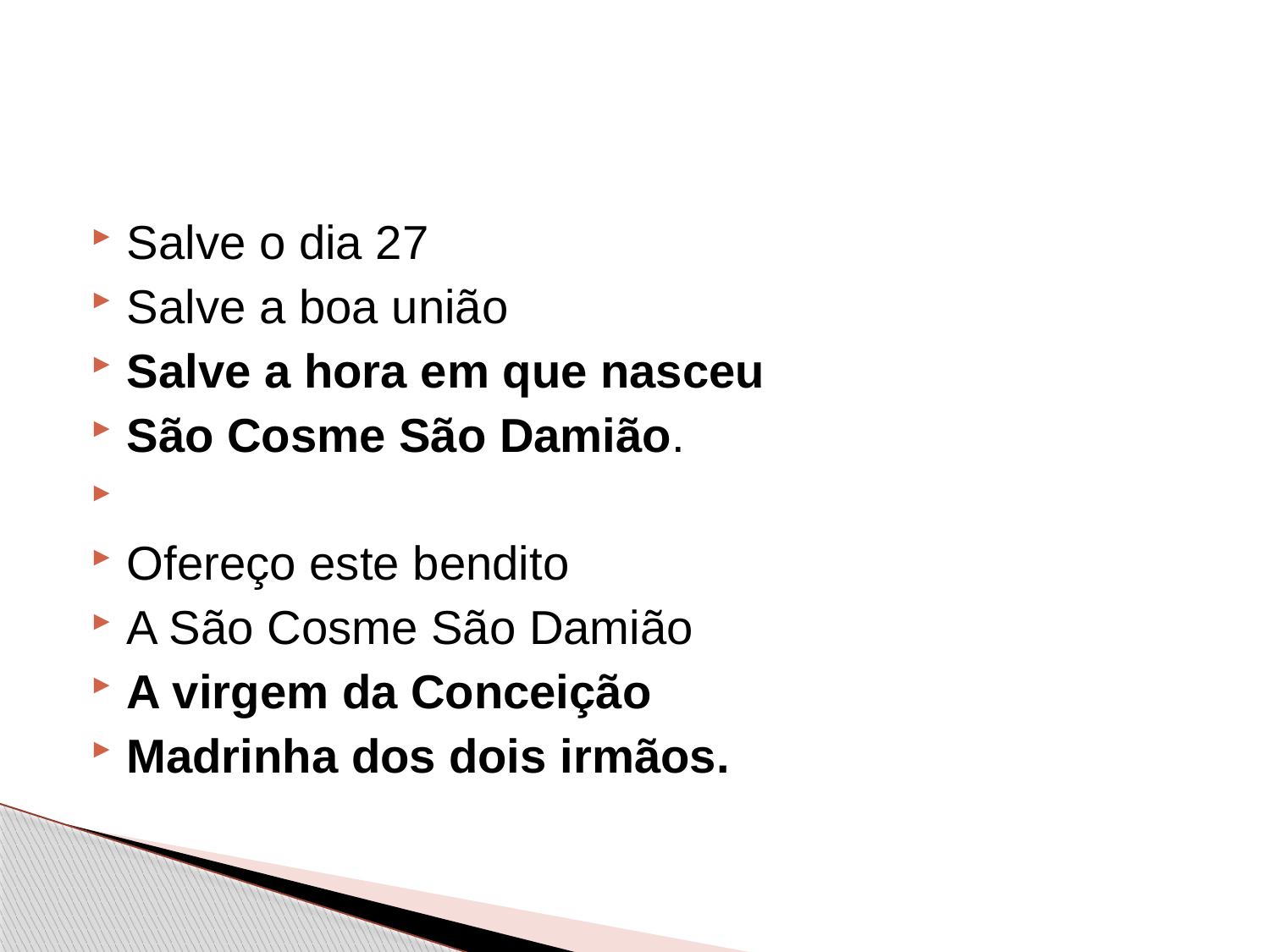

#
Salve o dia 27
Salve a boa união
Salve a hora em que nasceu
São Cosme São Damião.

Ofereço este bendito
A São Cosme São Damião
A virgem da Conceição
Madrinha dos dois irmãos.